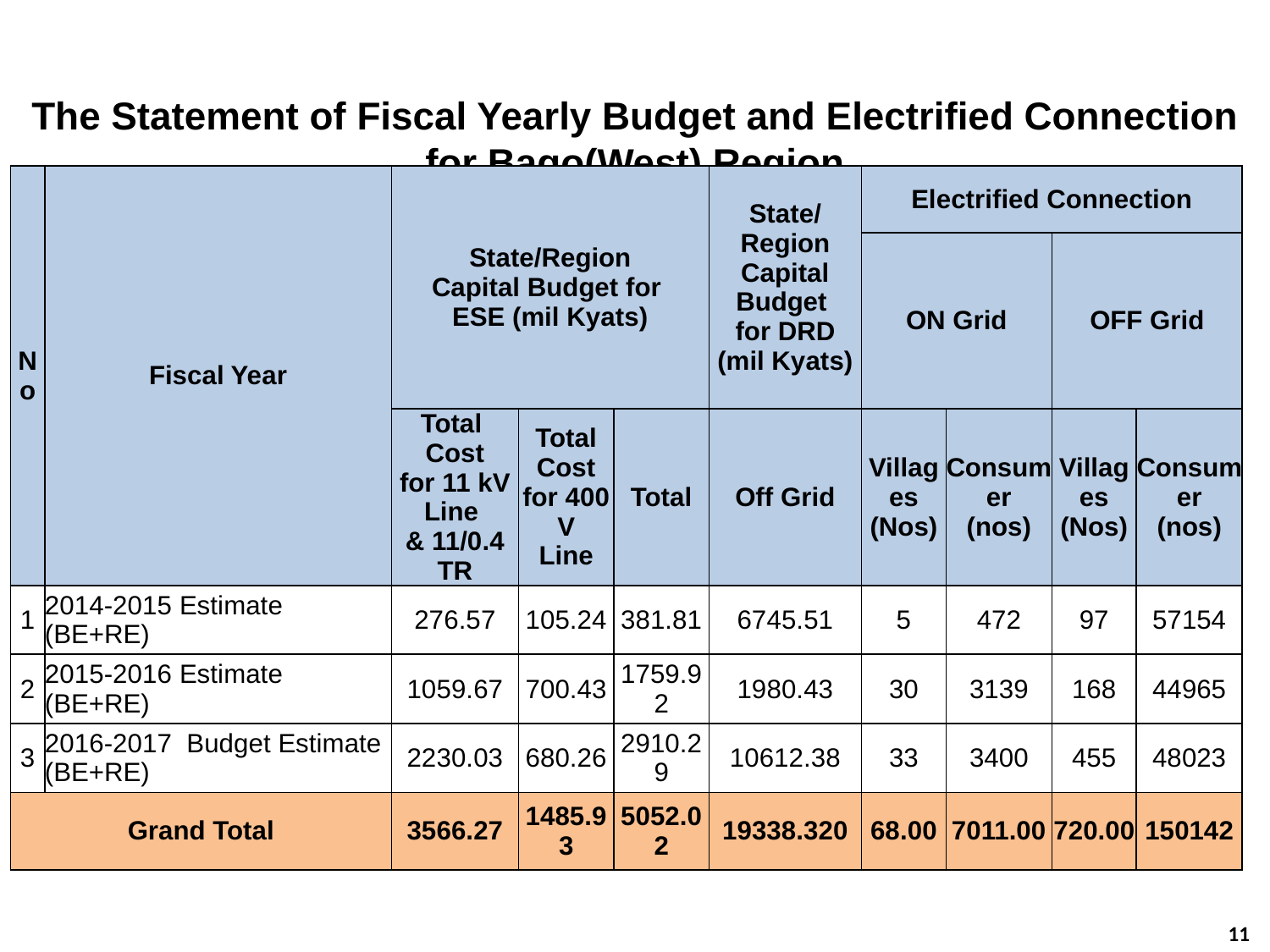

The Statement of Fiscal Yearly Budget and Electrified Connection for Bago(West) Region
| No | Fiscal Year | State/Region Capital Budget for ESE (mil Kyats) |  |  | State/Region Capital Budget for DRD (mil Kyats) | Electrified Connection |  |  |  |
| --- | --- | --- | --- | --- | --- | --- | --- | --- | --- |
|  |  |  |  |  |  | ON Grid |  | OFF Grid |  |
|  |  | Total Cost for 11 kV Line & 11/0.4 TR | Total Cost for 400 V Line | Total | Off Grid | Villages (Nos) | Consumer (nos) | Villages (Nos) | Consumer (nos) |
| 1 | 2014-2015 Estimate (BE+RE) | 276.57 | 105.24 | 381.81 | 6745.51 | 5 | 472 | 97 | 57154 |
| 2 | 2015-2016 Estimate (BE+RE) | 1059.67 | 700.43 | 1759.92 | 1980.43 | 30 | 3139 | 168 | 44965 |
| 3 | 2016-2017 Budget Estimate (BE+RE) | 2230.03 | 680.26 | 2910.29 | 10612.38 | 33 | 3400 | 455 | 48023 |
| Grand Total |  | 3566.27 | 1485.93 | 5052.02 | 19338.320 | 68.00 | 7011.00 | 720.00 | 150142 |
11